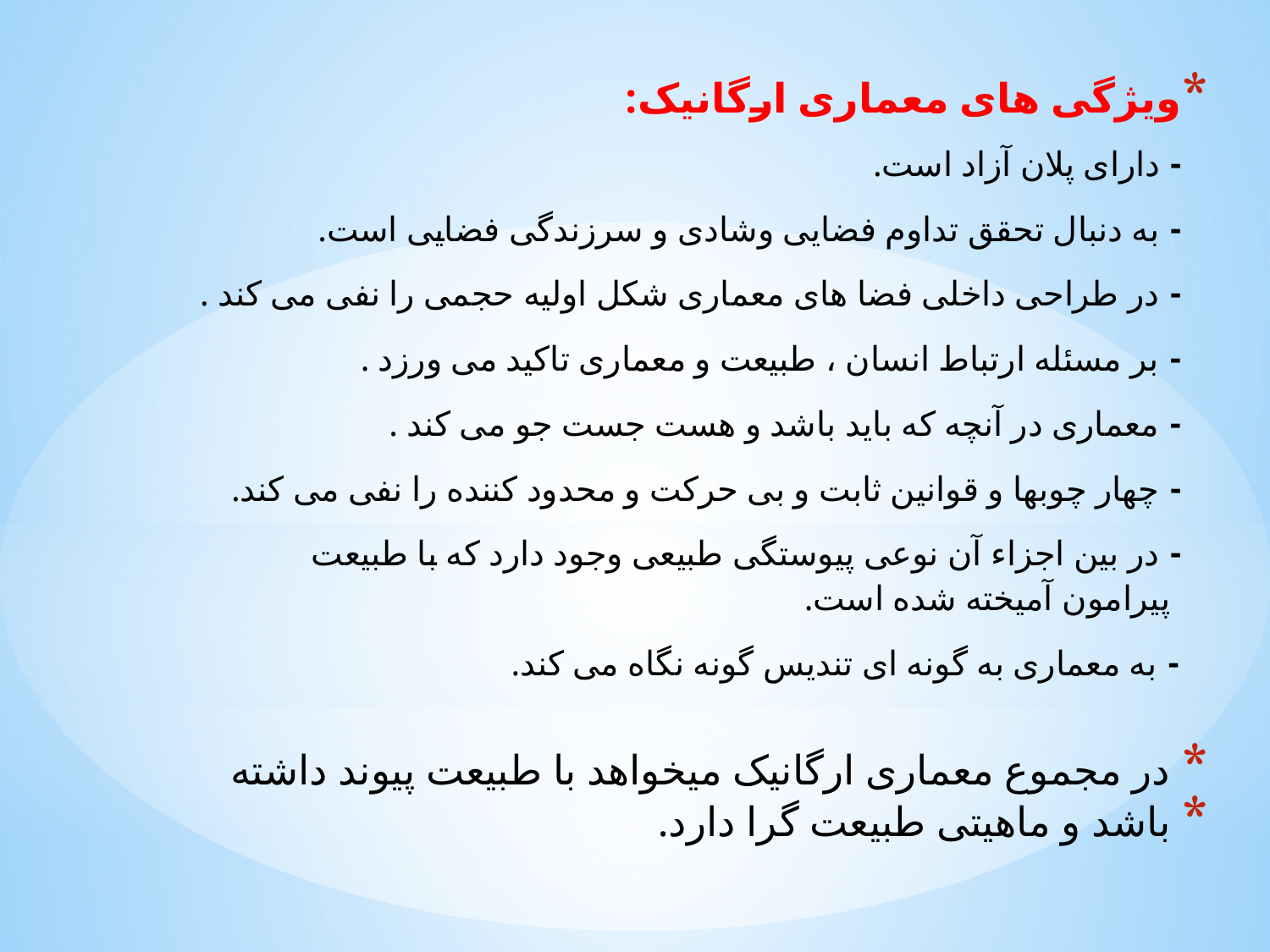

ویژگی های معماری ارگانیک:
- دارای پلان آزاد است.
- به دنبال تحقق تداوم فضایی وشادی و سرزندگی فضایی است.
- در طراحی داخلی فضا های معماری شکل اولیه حجمی را نفی می کند .
- بر مسئله ارتباط انسان ، طبیعت و معماری تاکید می ورزد .
- معماری در آنچه که باید باشد و هست جست جو می کند .
- چهار چوبها و قوانین ثابت و بی حرکت و محدود کننده را نفی می کند.
- در بین اجزاء آن نوعی پیوستگی طبیعی وجود دارد که با طبیعت
    پیرامون آمیخته شده است.
   - به معماری به گونه ای تندیس گونه نگاه می کند.
 در مجموع معماری ارگانیک میخواهد با طبیعت پیوند داشته
 باشد و ماهیتی طبیعت گرا دارد.